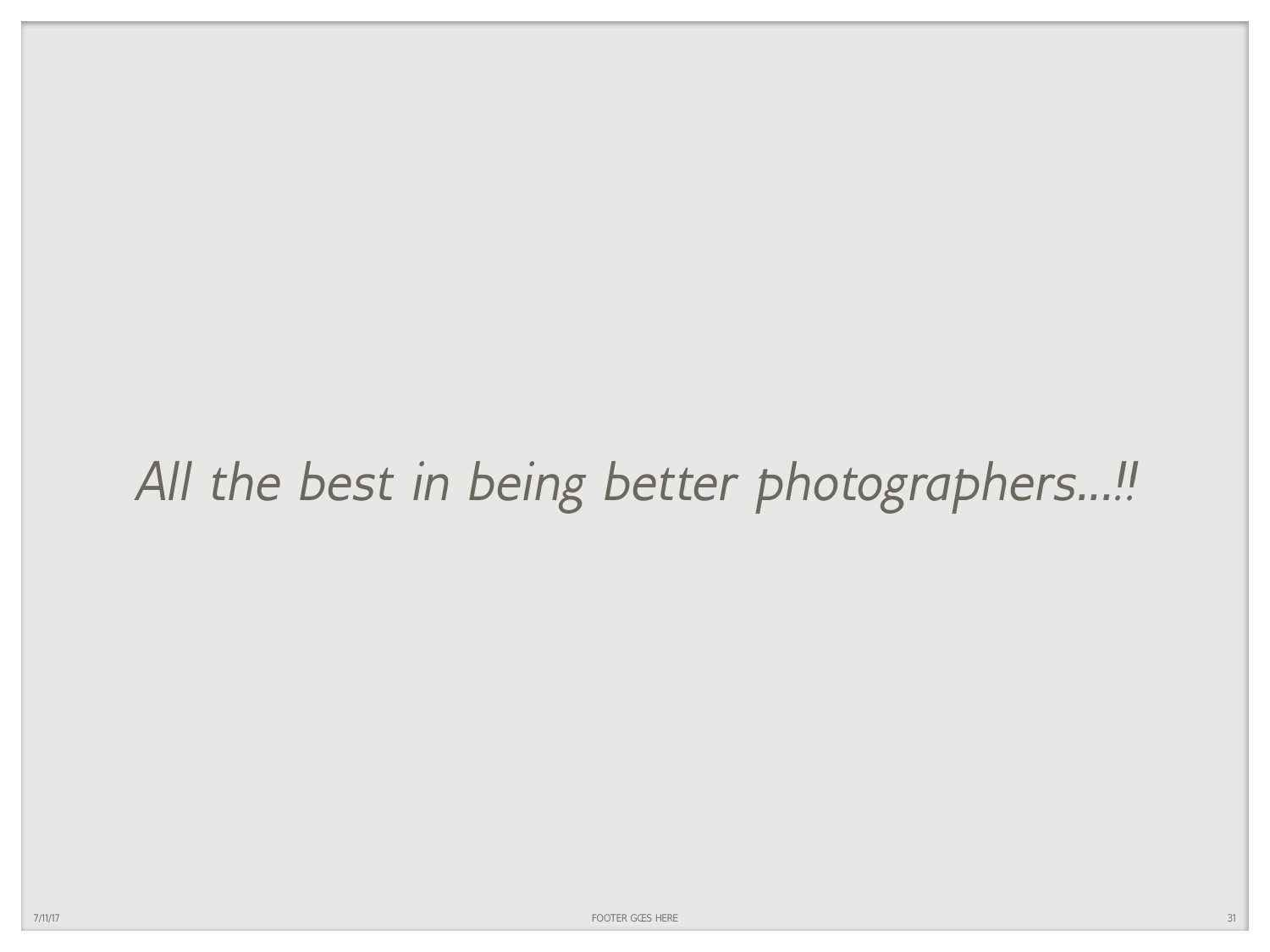

All the best in being better photographers...!!
7/11/17
FOOTER GOES HERE
31